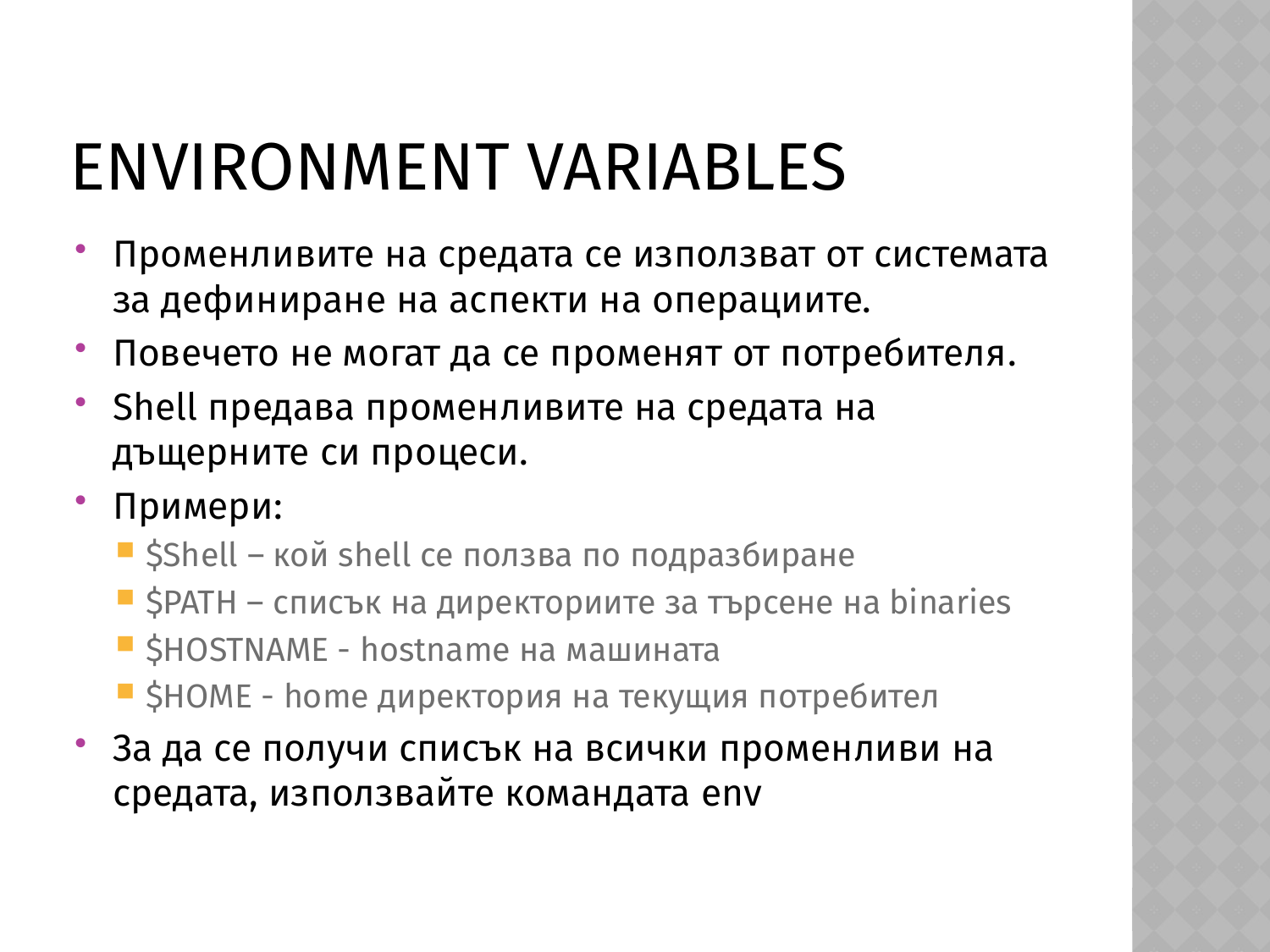

# Environment Variables
Променливите на средата се използват от системата за дефиниране на аспекти на операциите.
Повечето не могат да се променят от потребителя.
Shell предава променливите на средата на дъщерните си процеси.
Примери:
$Shell – кой shell се ползва по подразбиране
$PATH – списък на директориите за търсене на binaries
$HOSTNAME - hostname на машината
$HOME - home директория на текущия потребител
За да се получи списък на всички променливи на средата, използвайте командата env